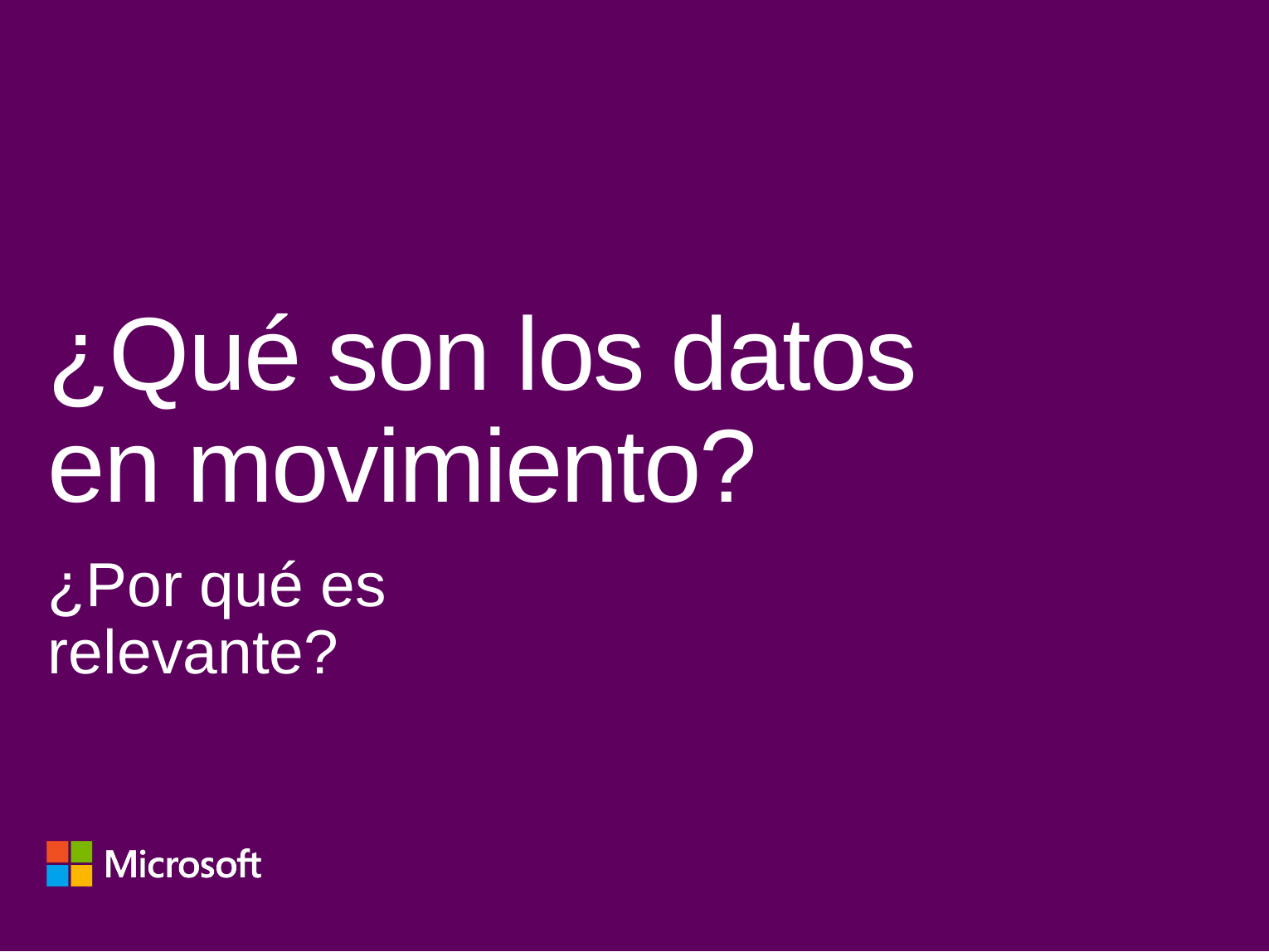

# ¿Qué son los datos en movimiento?
¿Por qué es relevante?